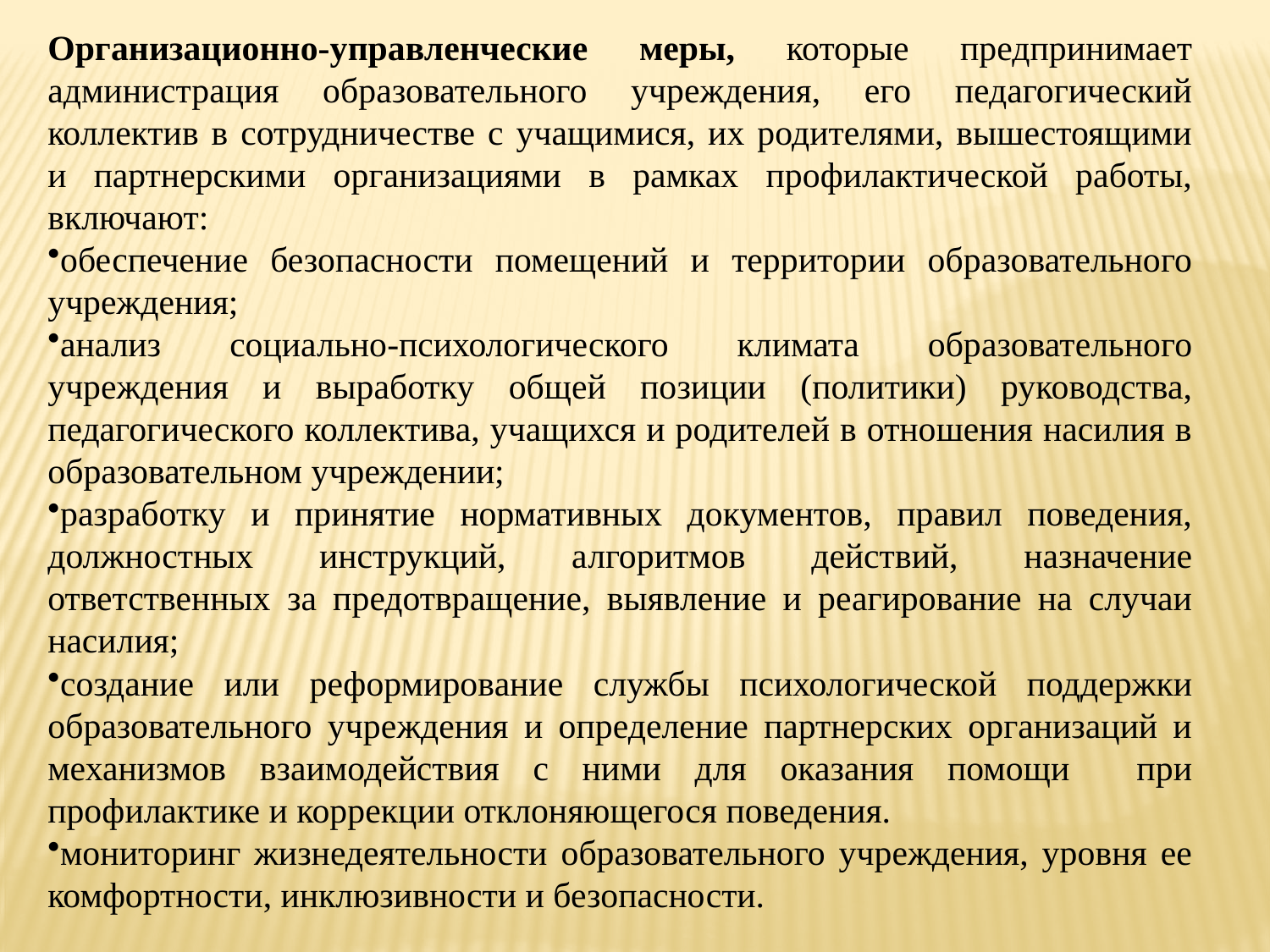

Организационно-управленческие меры, которые предпринимает администрация образовательного учреждения, его педагогический коллектив в сотрудничестве с учащимися, их родителями, вышестоящими и партнерскими организациями в рамках профилактической работы, включают:
обеспечение безопасности помещений и территории образовательного учреждения;
анализ социально-психологического климата образовательного учреждения и выработку общей позиции (политики) руководства, педагогического коллектива, учащихся и родителей в отношения насилия в образовательном учреждении;
разработку и принятие нормативных документов, правил поведения, должностных инструкций, алгоритмов действий, назначение ответственных за предотвращение, выявление и реагирование на случаи насилия;
создание или реформирование службы психологической поддержки образовательного учреждения и определение партнерских организаций и механизмов взаимодействия с ними для оказания помощи  при профилактике и коррекции отклоняющегося поведения.
мониторинг жизнедеятельности образовательного учреждения, уровня ее комфортности, инклюзивности и безопасности.